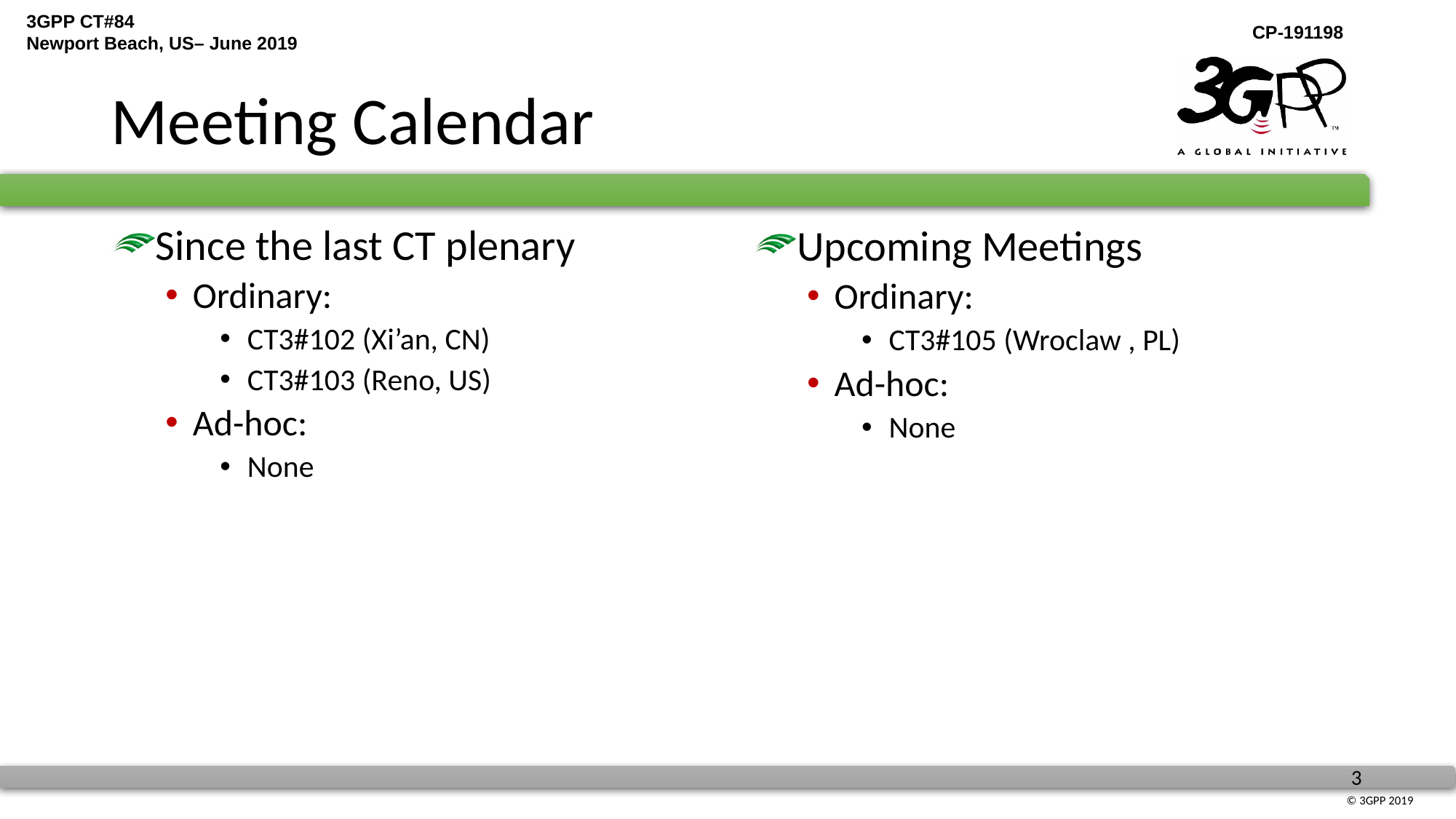

# Meeting Calendar
Since the last CT plenary
Ordinary:
CT3#102 (Xi’an, CN)
CT3#103 (Reno, US)
Ad-hoc:
None

Upcoming Meetings
Ordinary:
CT3#105 (Wroclaw , PL)
Ad-hoc:
None